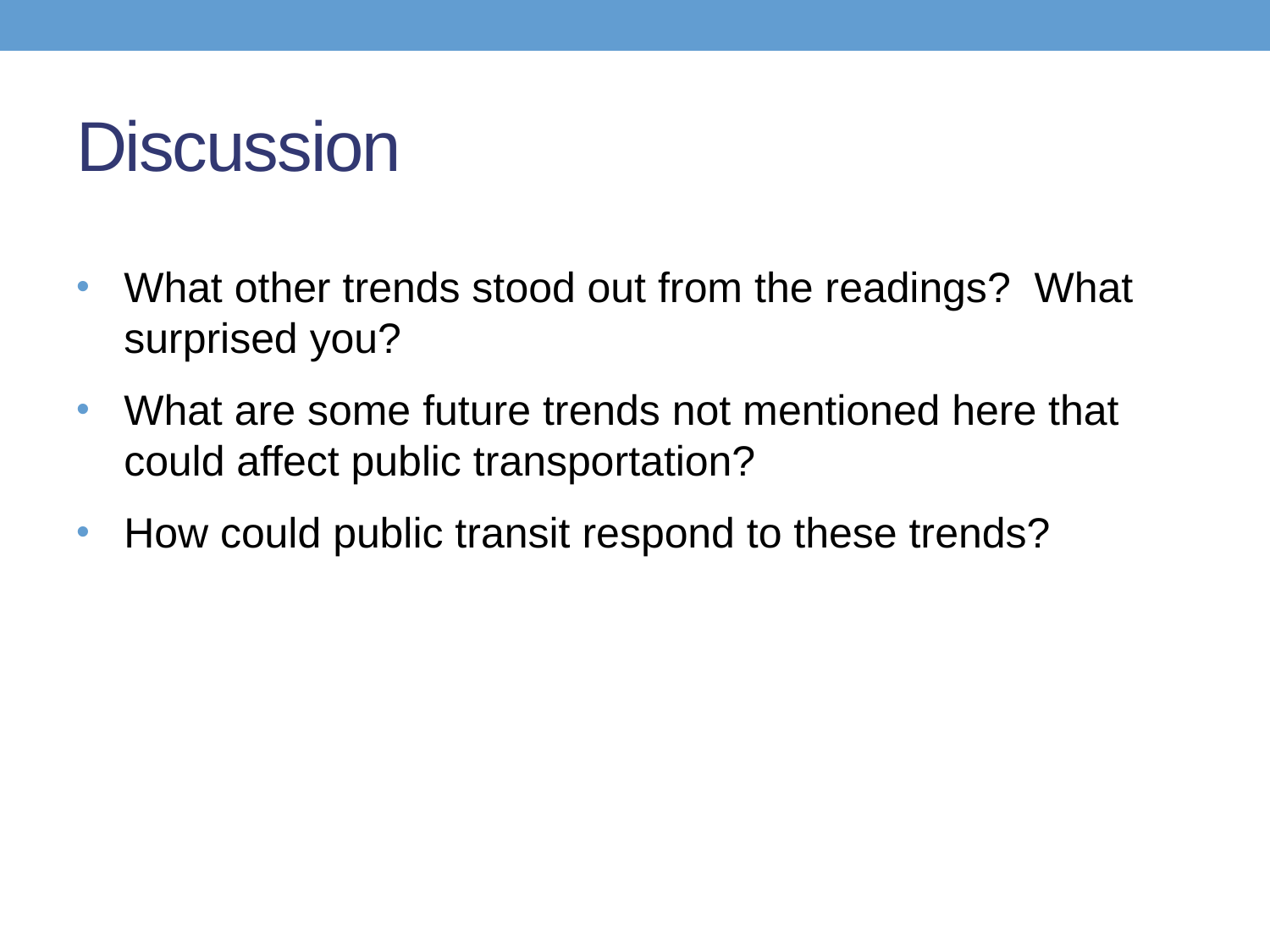

# Discussion
What other trends stood out from the readings?  What surprised you?
What are some future trends not mentioned here that could affect public transportation?
How could public transit respond to these trends?